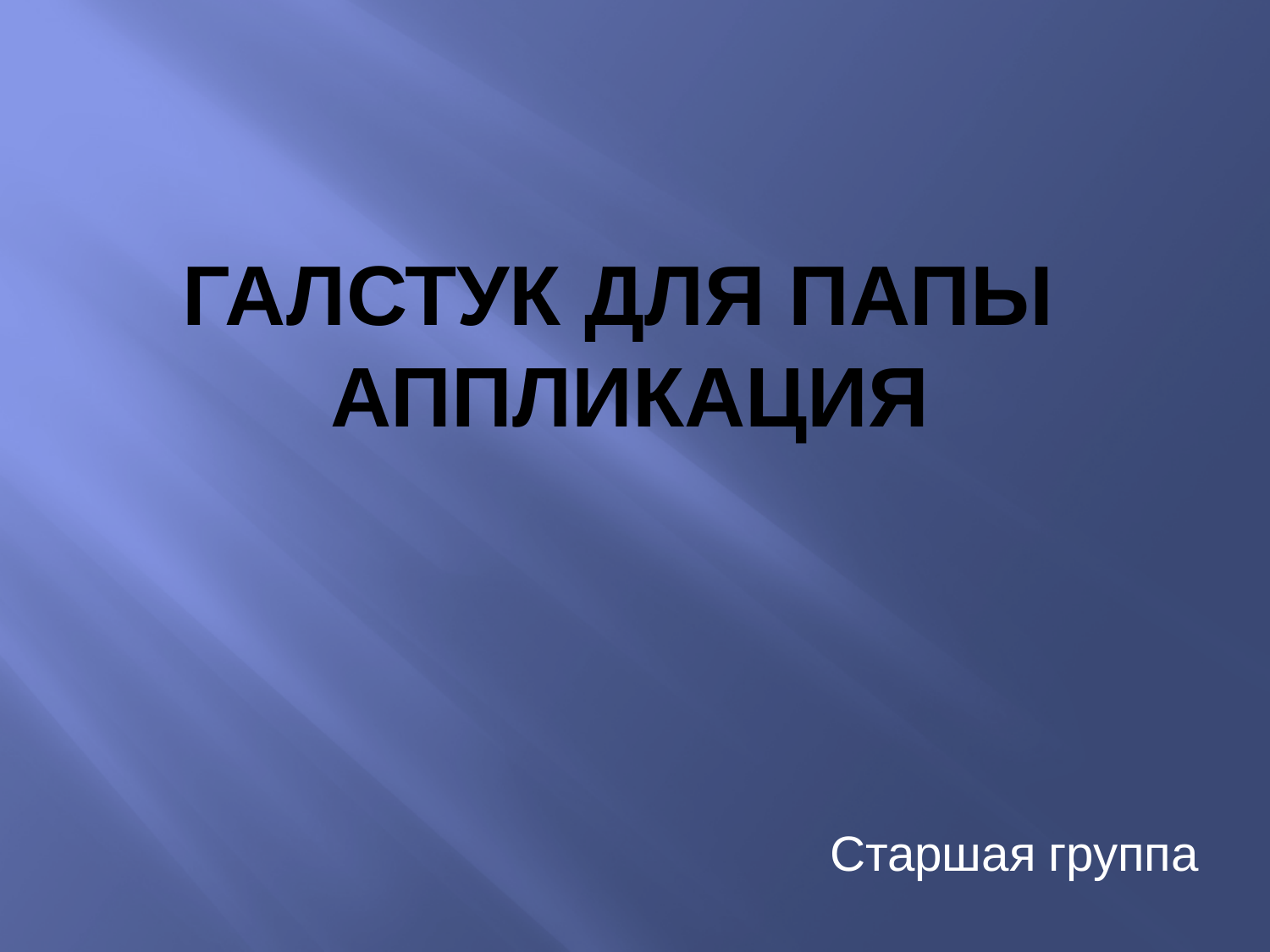

# Галстук для папы аппликация
Старшая группа